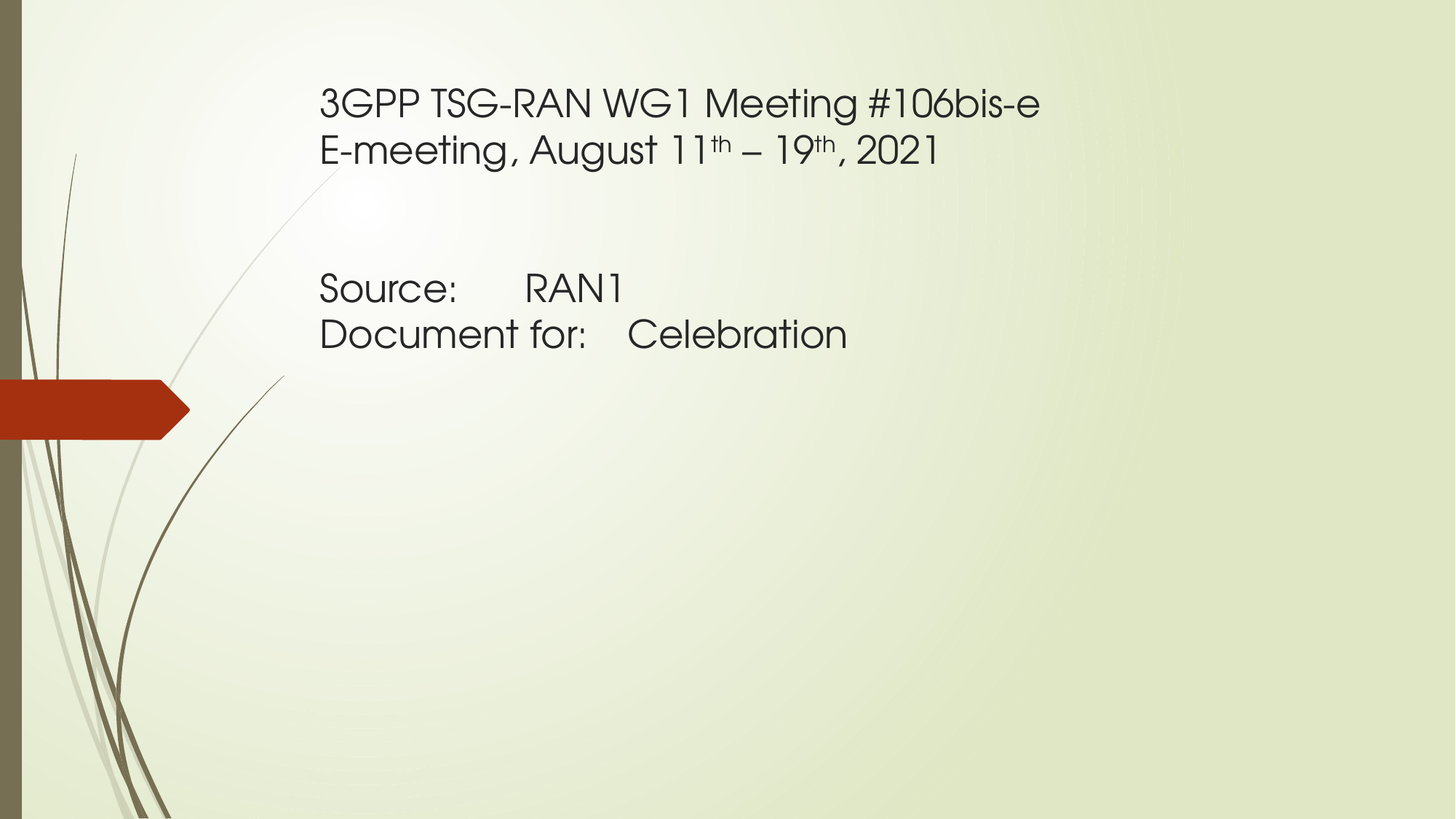

# 3GPP TSG-RAN WG1 Meeting #106bis-e E-meeting, August 11th – 19th, 2021 Source:			RAN1 Document for:	Celebration